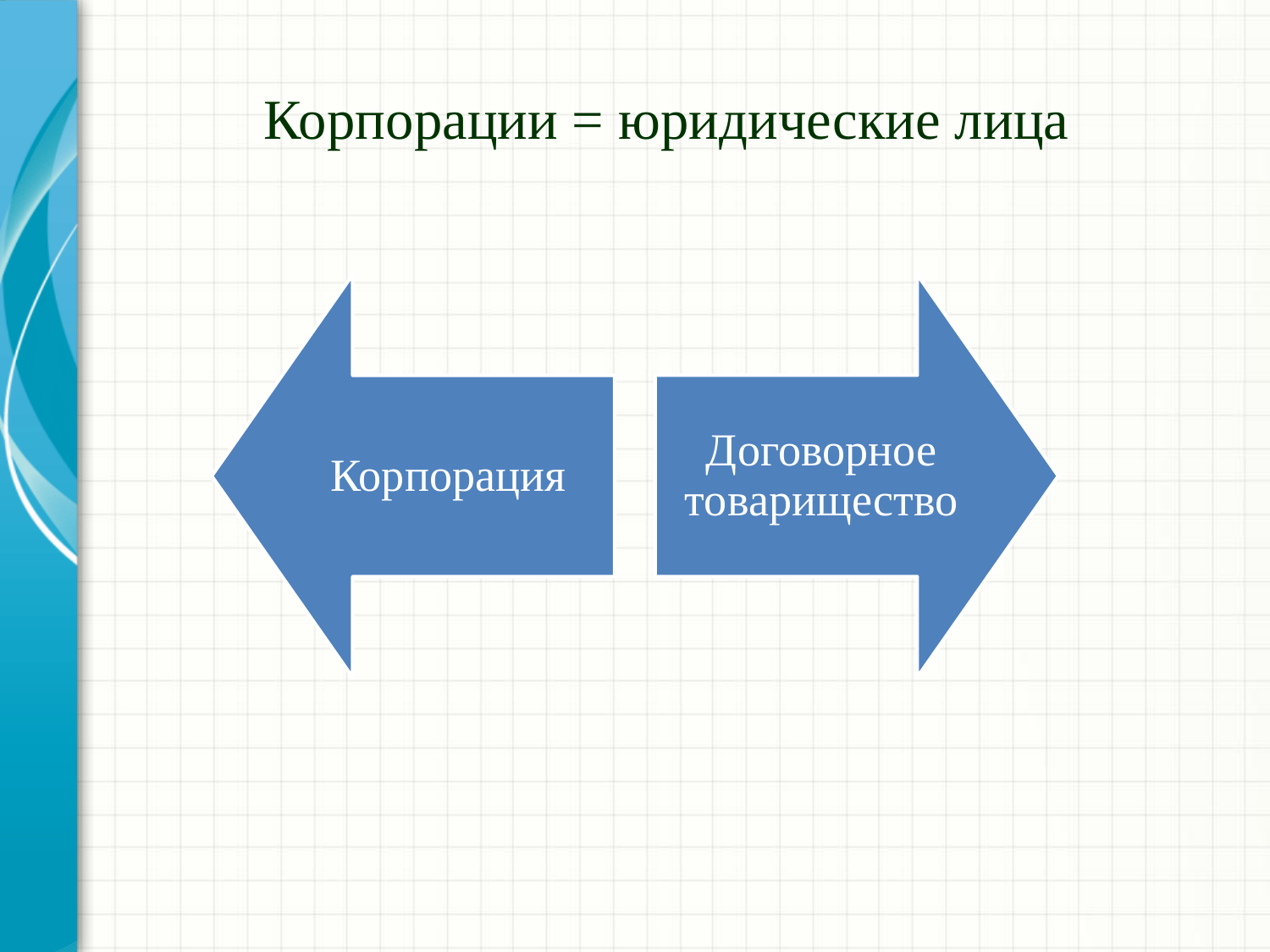

# Корпорации = юридические лица
Корпорация
Договорное товарищество